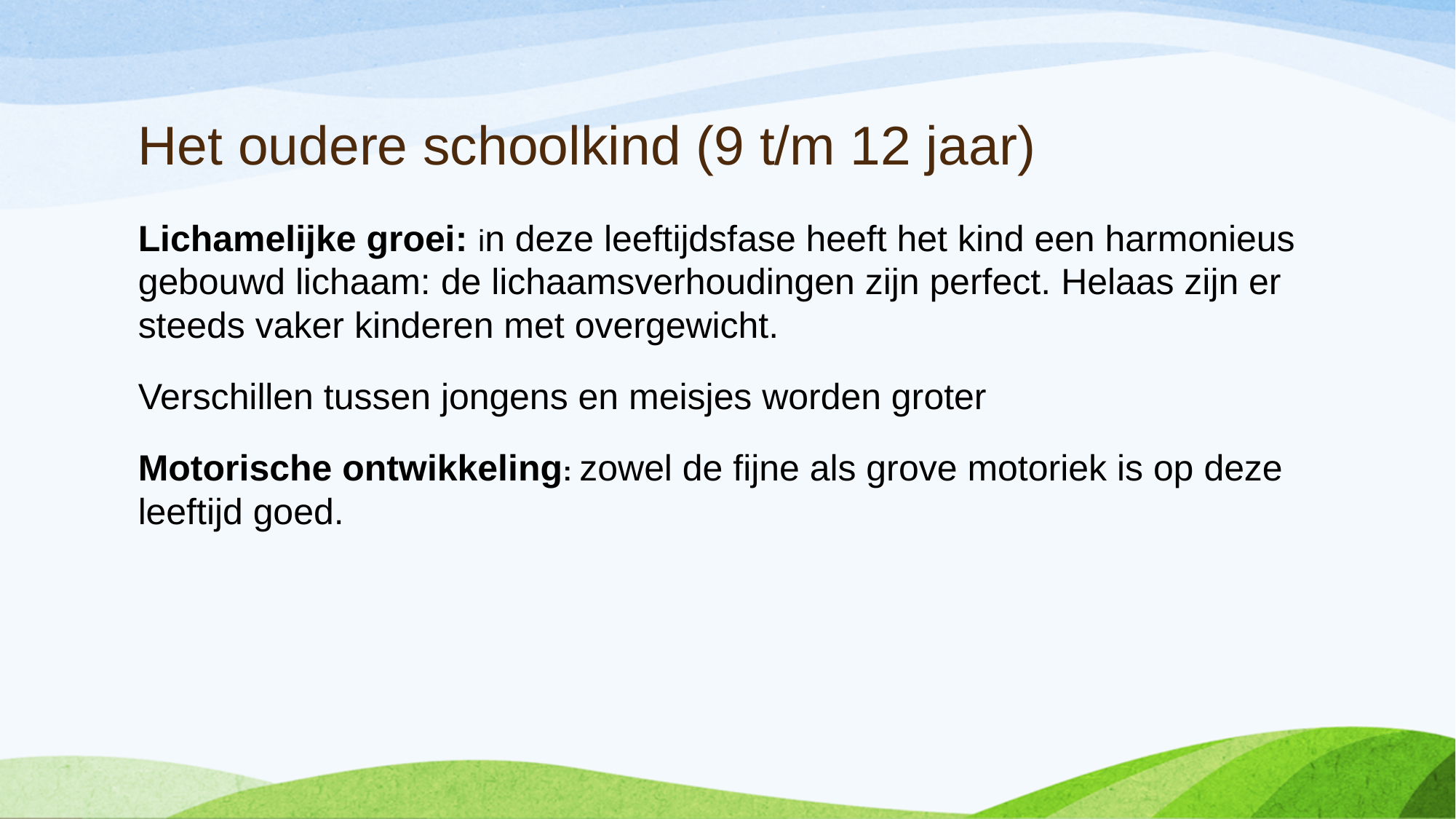

# Het oudere schoolkind (9 t/m 12 jaar)
Lichamelijke groei: in deze leeftijdsfase heeft het kind een harmonieus gebouwd lichaam: de lichaamsverhoudingen zijn perfect. Helaas zijn er steeds vaker kinderen met overgewicht.
Verschillen tussen jongens en meisjes worden groter
Motorische ontwikkeling: zowel de fijne als grove motoriek is op deze leeftijd goed.